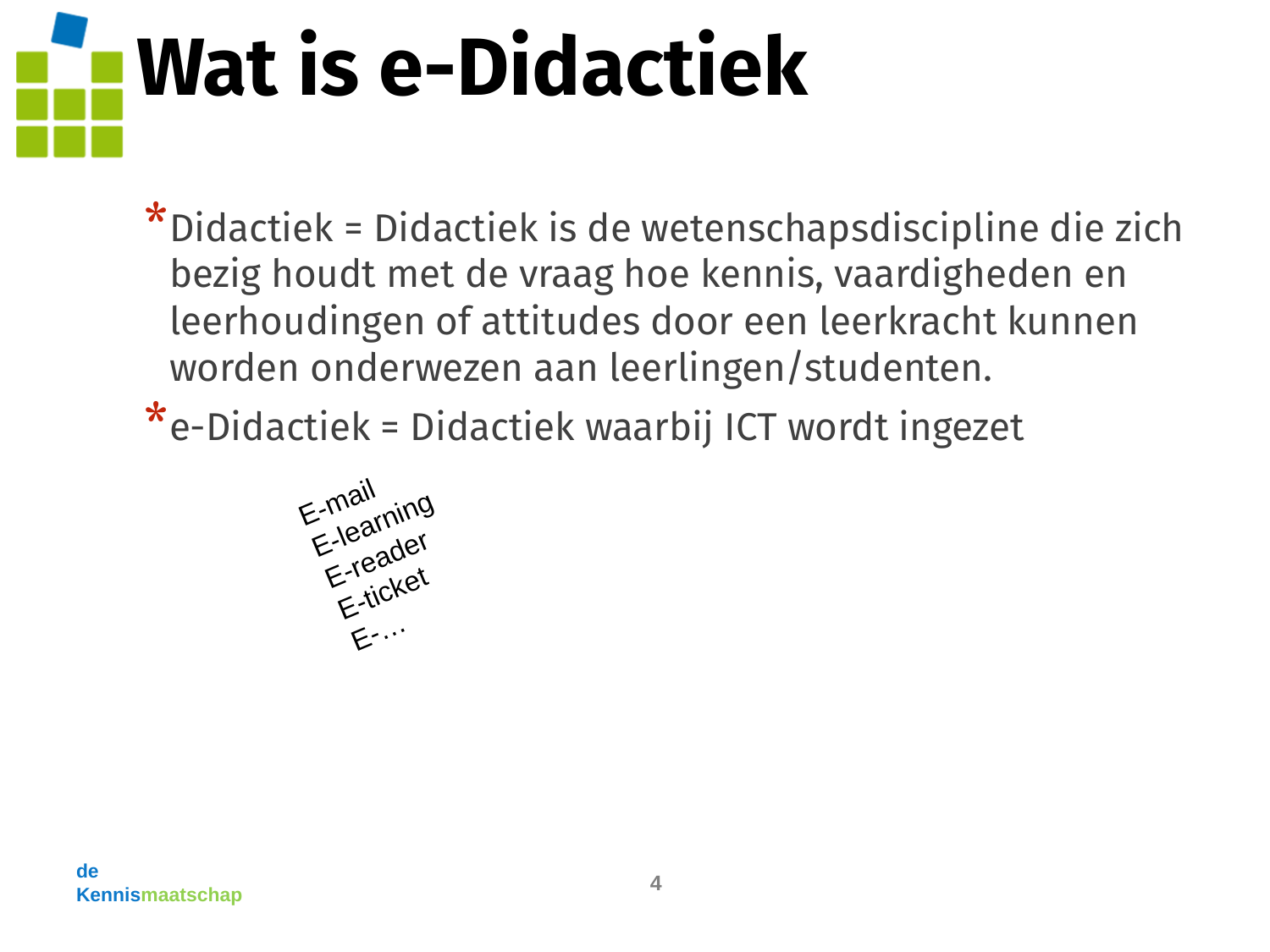

# Wat is e-Didactiek
Didactiek = Didactiek is de wetenschapsdiscipline die zich bezig houdt met de vraag hoe kennis, vaardigheden en leerhoudingen of attitudes door een leerkracht kunnen worden onderwezen aan leerlingen/studenten.
e-Didactiek = Didactiek waarbij ICT wordt ingezet
E-mail
E-learning
E-reader
E-ticket
E-…
de
Kennismaatschap
4